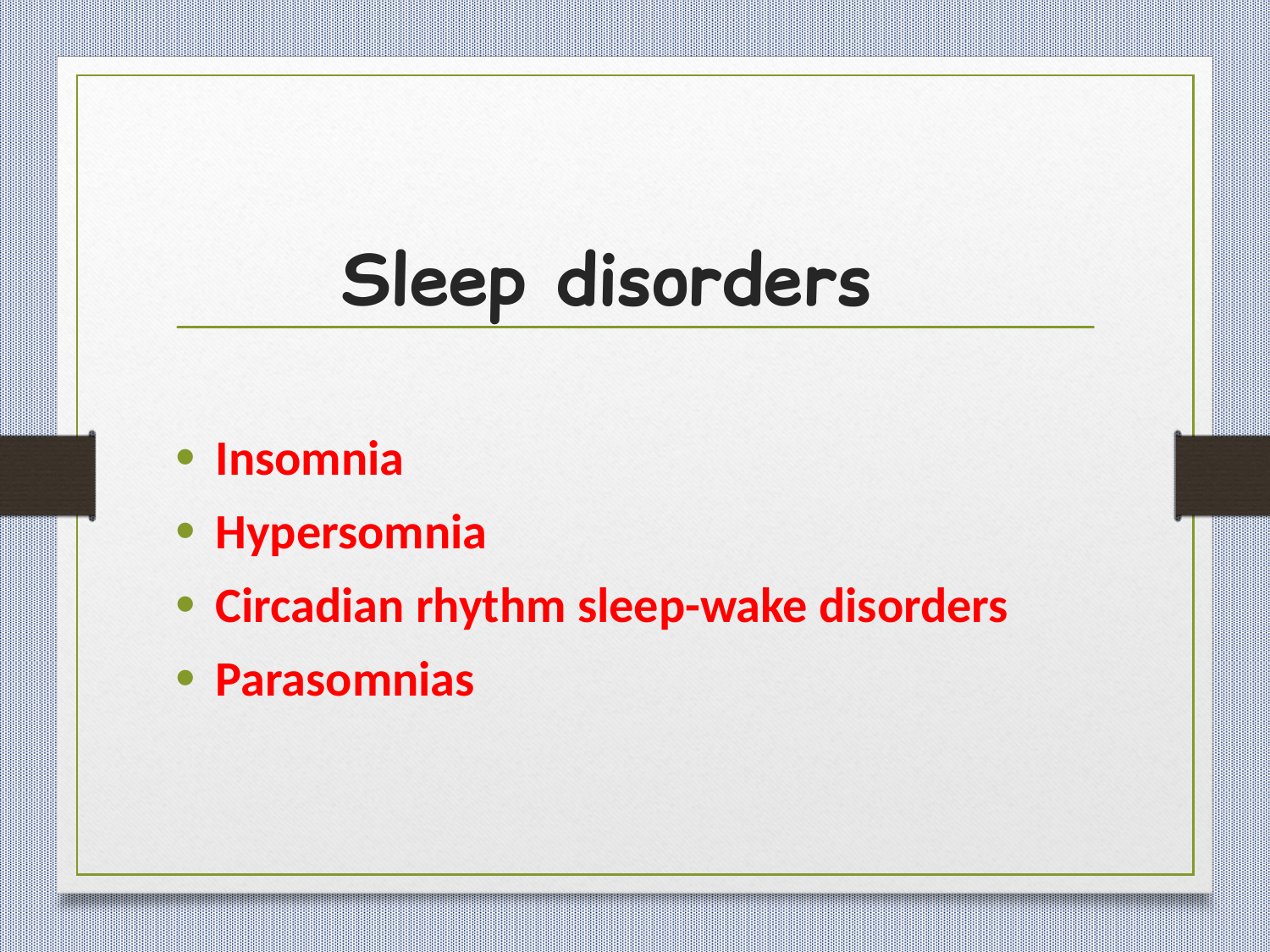

# Sleep disorders
Insomnia
Hypersomnia
Circadian rhythm sleep-wake disorders
Parasomnias